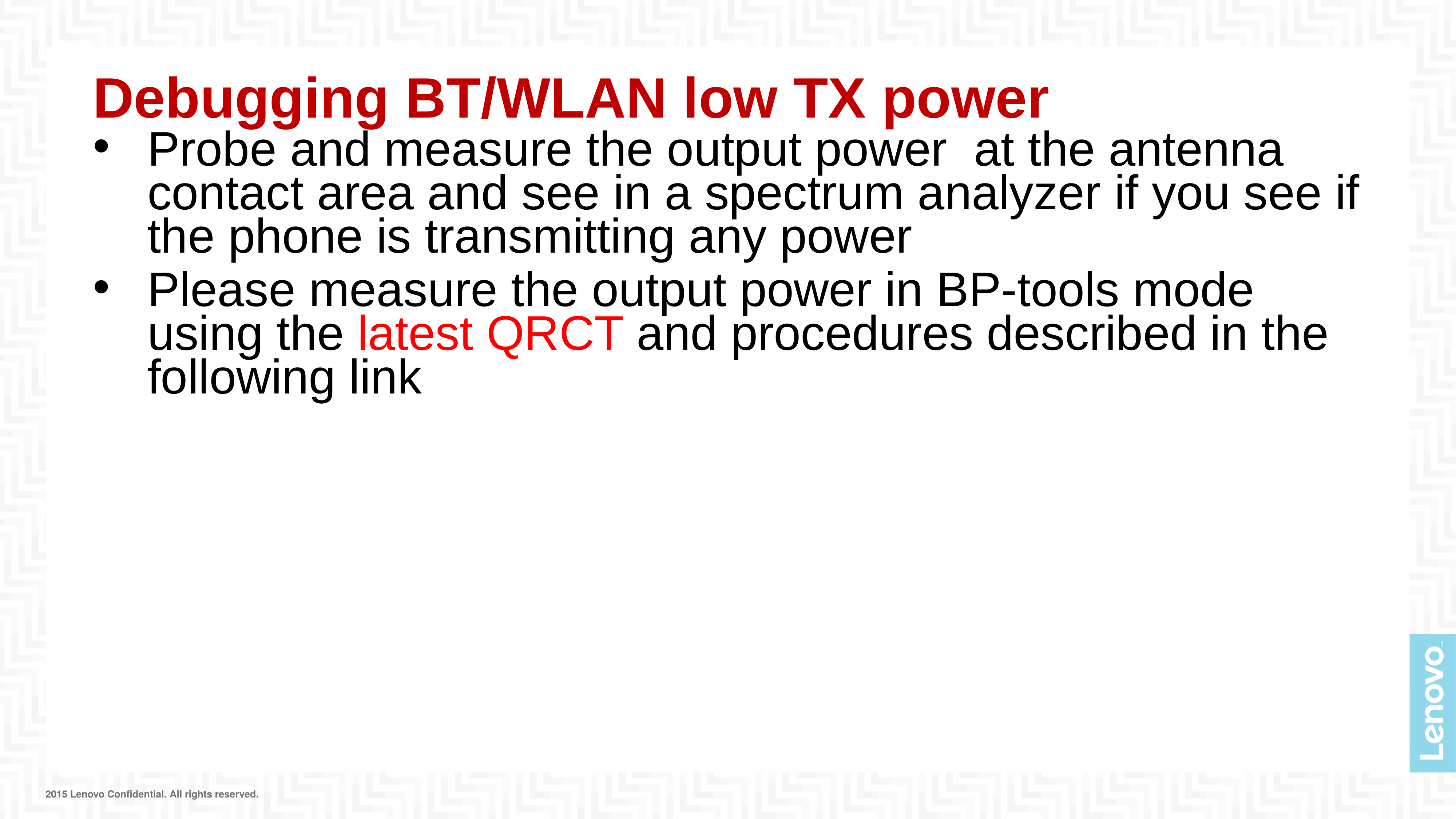

# Debugging BT/WLAN low TX power
Probe and measure the output power  at the antenna contact area and see in a spectrum analyzer if you see if the phone is transmitting any power
Please measure the output power in BP-tools mode using the latest QRCT and procedures described in the following link